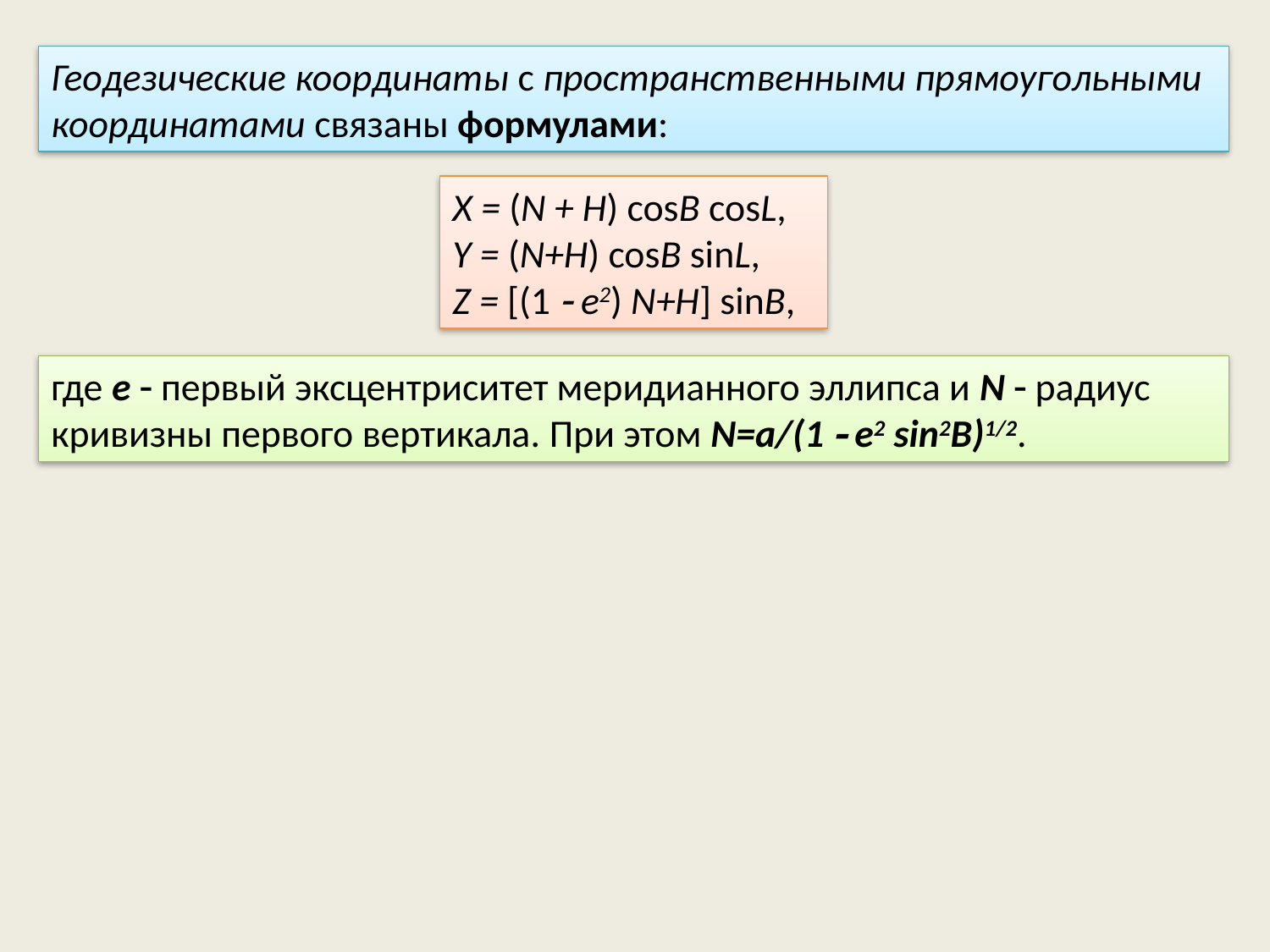

Геодезические координаты с пространственными прямоугольными координатами связаны формулами:
X = (N + H) cosB cosL,
Y = (N+H) cosB sinL,
Z = [(1 − e2) N+H] sinB,
где e − первый эксцентриситет меридианного эллипса и N − радиус кривизны первого вертикала. При этом N=a/(1 − e2 sin2B)1/2.